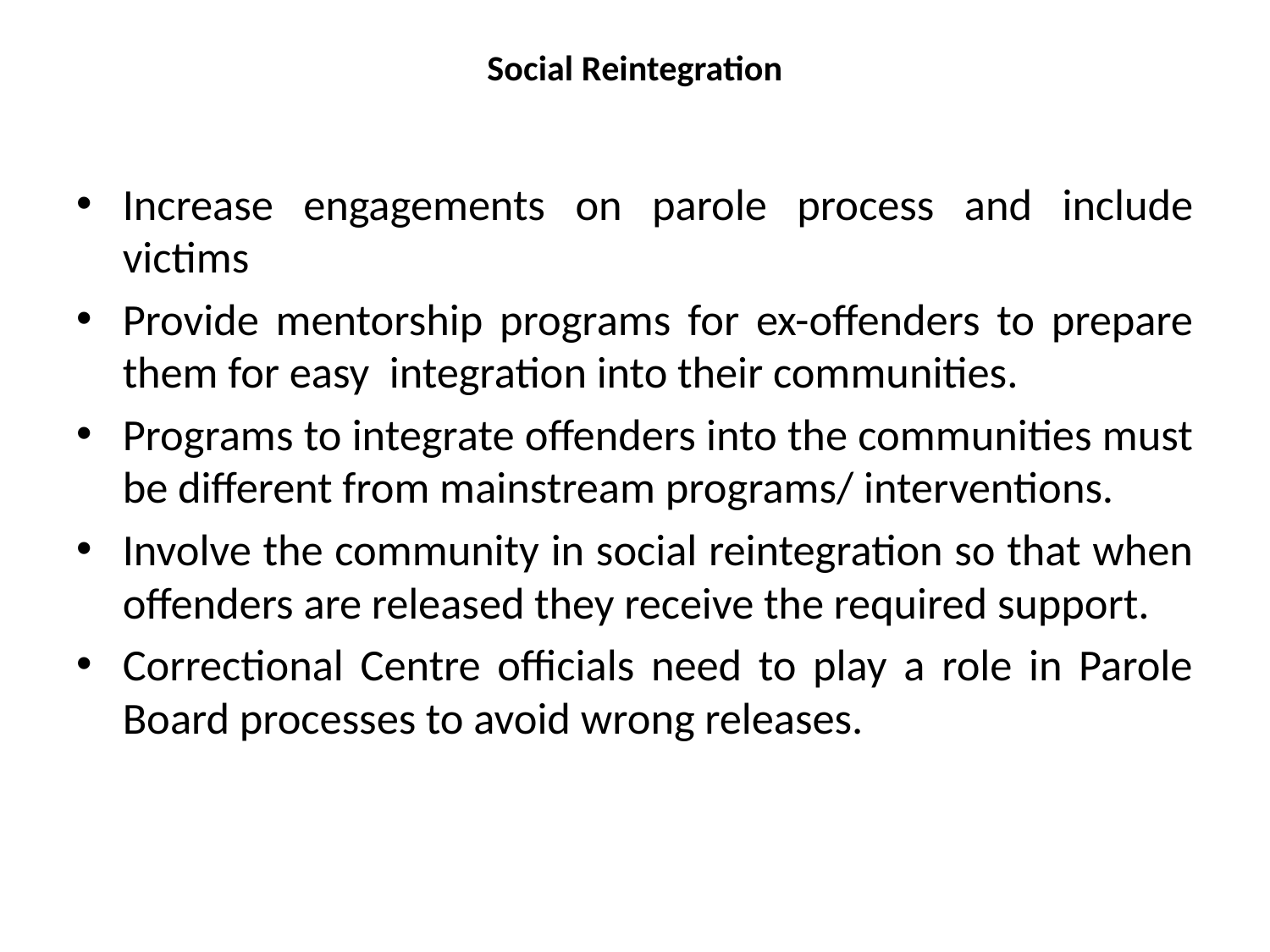

# Social Reintegration
Increase engagements on parole process and include victims
Provide mentorship programs for ex-offenders to prepare them for easy  integration into their communities.
Programs to integrate offenders into the communities must be different from mainstream programs/ interventions.
Involve the community in social reintegration so that when offenders are released they receive the required support.
Correctional Centre officials need to play a role in Parole Board processes to avoid wrong releases.